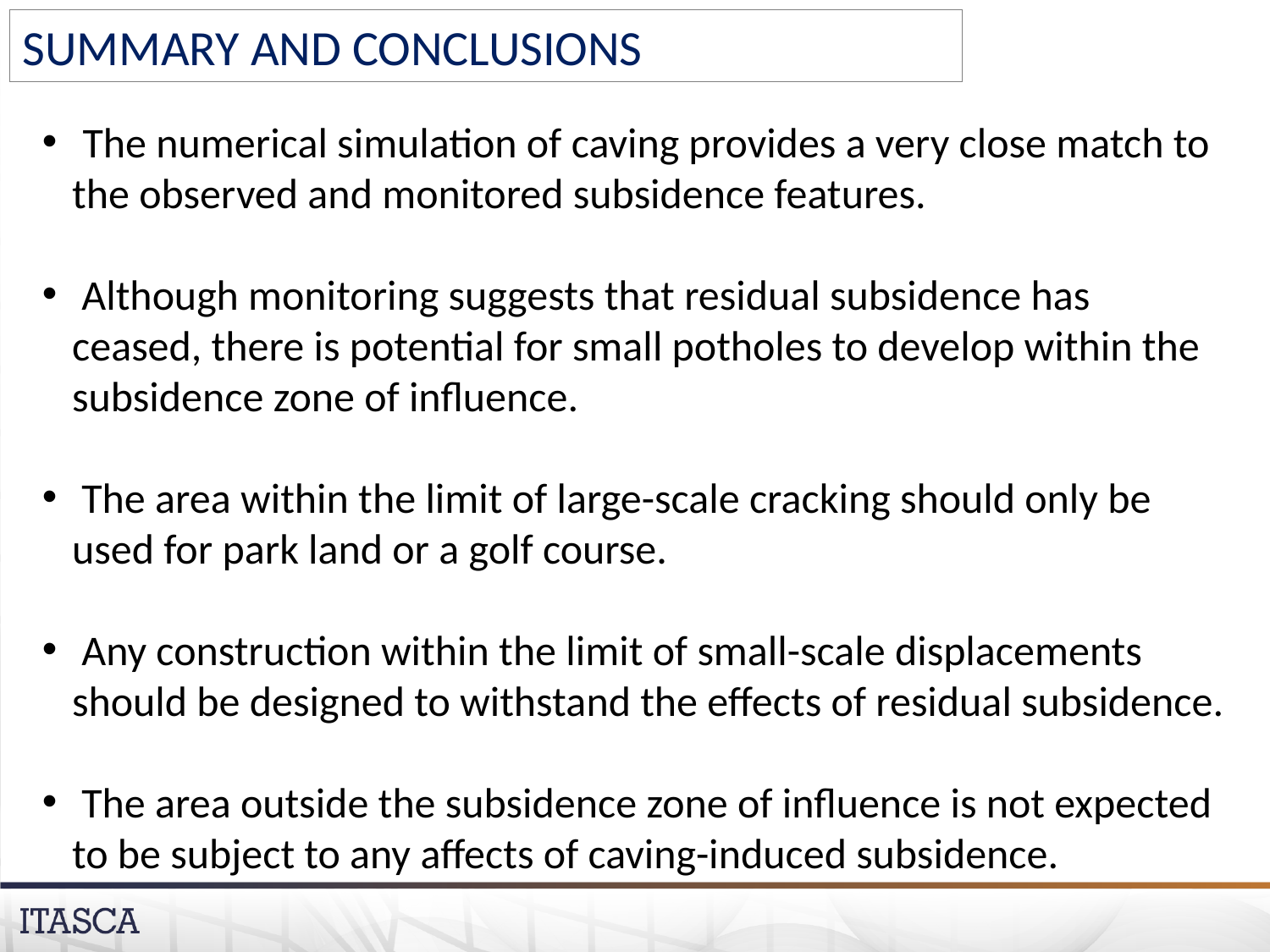

SUMMARY AND CONCLUSIONS
 The numerical simulation of caving provides a very close match to the observed and monitored subsidence features.

 Although monitoring suggests that residual subsidence has ceased, there is potential for small potholes to develop within the subsidence zone of influence.

 The area within the limit of large-scale cracking should only be used for park land or a golf course.

 Any construction within the limit of small-scale displacements should be designed to withstand the effects of residual subsidence.

 The area outside the subsidence zone of influence is not expected to be subject to any affects of caving-induced subsidence.